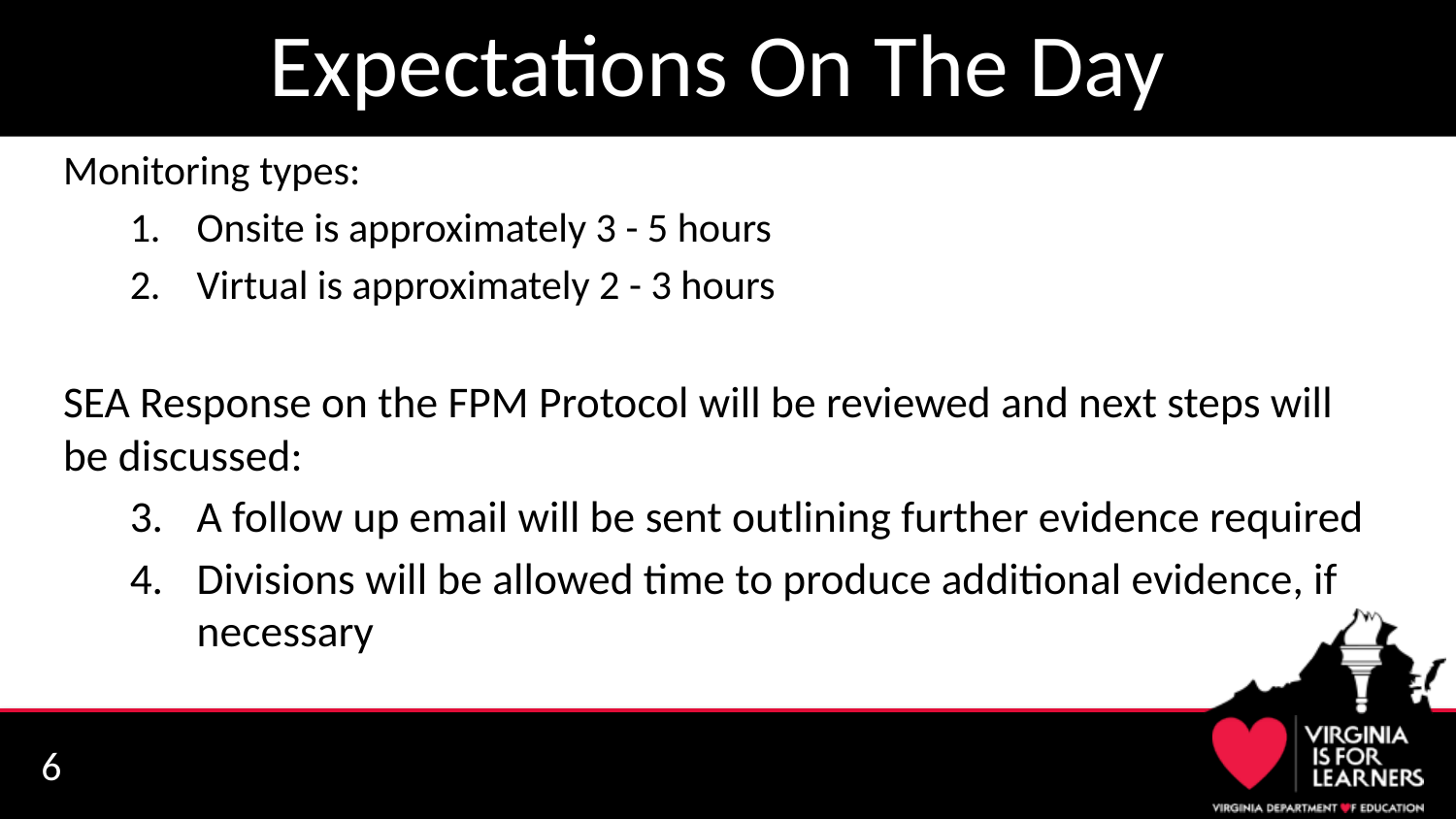

# Expectations On The Day
Monitoring types:
Onsite is approximately 3 - 5 hours
Virtual is approximately 2 - 3 hours

SEA Response on the FPM Protocol will be reviewed and next steps will be discussed:
A follow up email will be sent outlining further evidence required
Divisions will be allowed time to produce additional evidence, if necessary